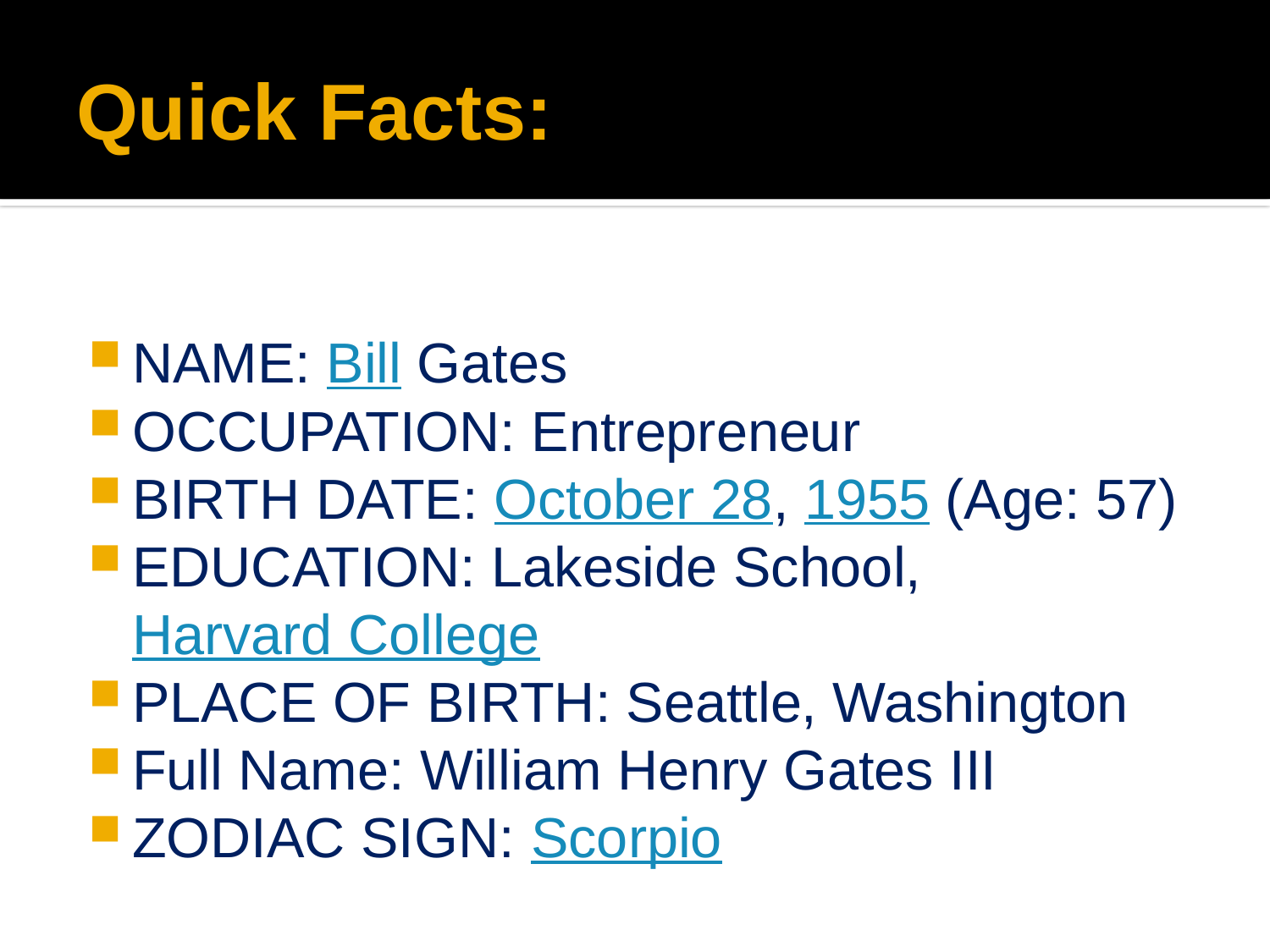

# Quick Facts:

NAME: Bill Gates
OCCUPATION: Entrepreneur
BIRTH DATE: October 28, 1955 (Age: 57)
EDUCATION: Lakeside School, Harvard College
PLACE OF BIRTH: Seattle, Washington
Full Name: William Henry Gates III
ZODIAC SIGN: Scorpio